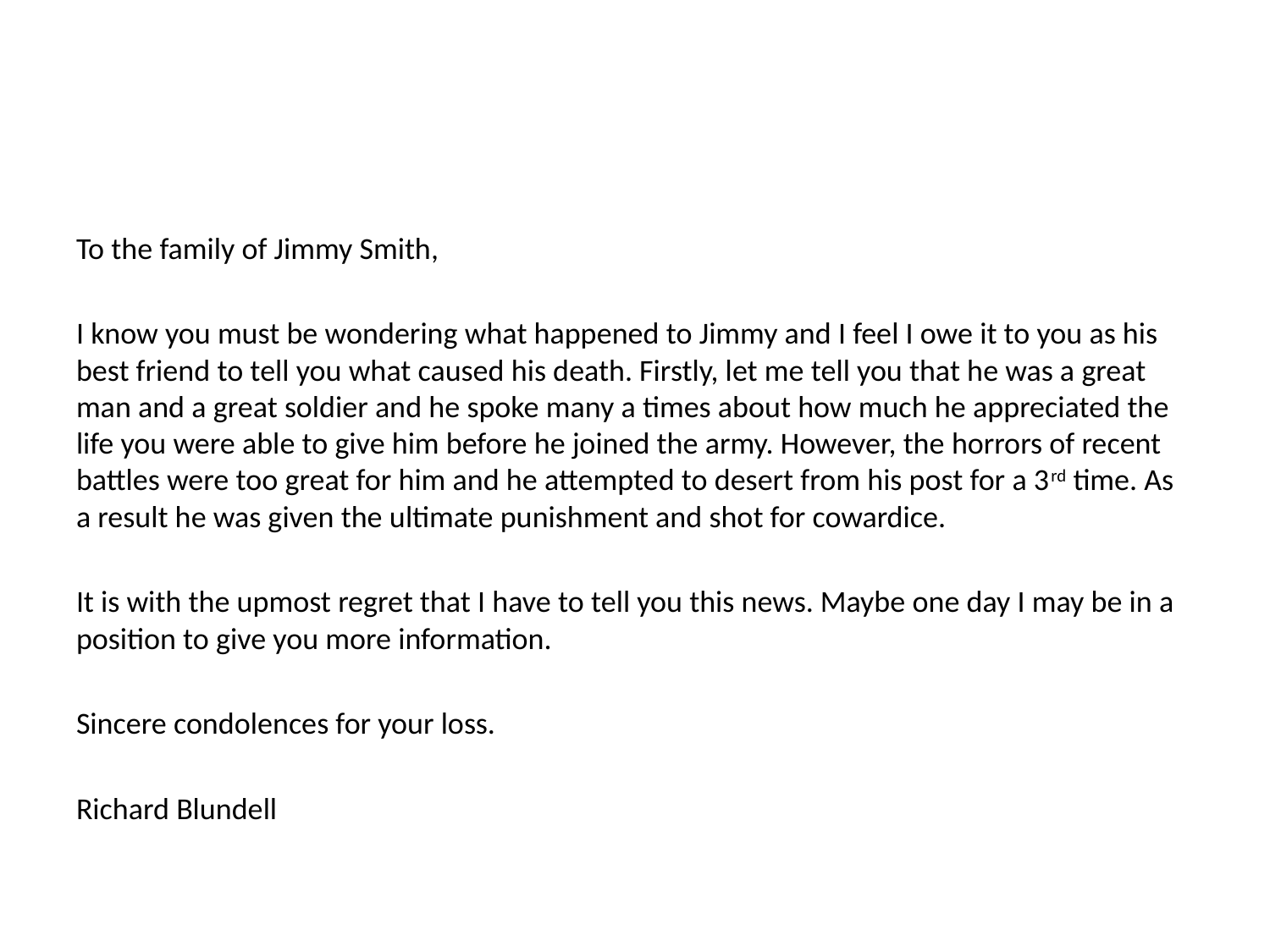

To the family of Jimmy Smith,

I know you must be wondering what happened to Jimmy and I feel I owe it to you as his best friend to tell you what caused his death. Firstly, let me tell you that he was a great man and a great soldier and he spoke many a times about how much he appreciated the life you were able to give him before he joined the army. However, the horrors of recent battles were too great for him and he attempted to desert from his post for a 3rd time. As a result he was given the ultimate punishment and shot for cowardice.

It is with the upmost regret that I have to tell you this news. Maybe one day I may be in a position to give you more information.

Sincere condolences for your loss.

Richard Blundell